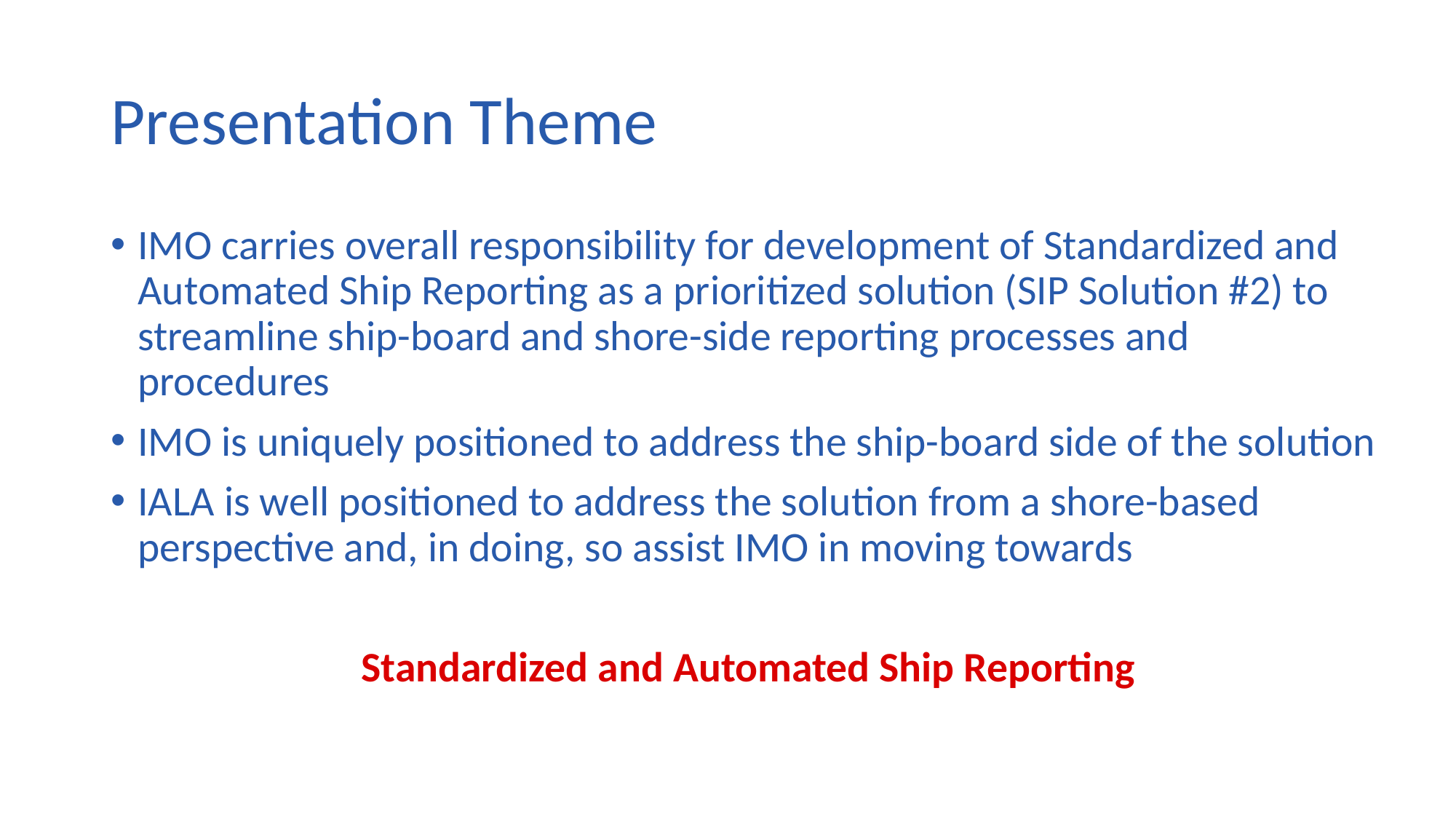

# Presentation Theme
IMO carries overall responsibility for development of Standardized and Automated Ship Reporting as a prioritized solution (SIP Solution #2) to streamline ship-board and shore-side reporting processes and procedures
IMO is uniquely positioned to address the ship-board side of the solution
IALA is well positioned to address the solution from a shore-based perspective and, in doing, so assist IMO in moving towards

Standardized and Automated Ship Reporting